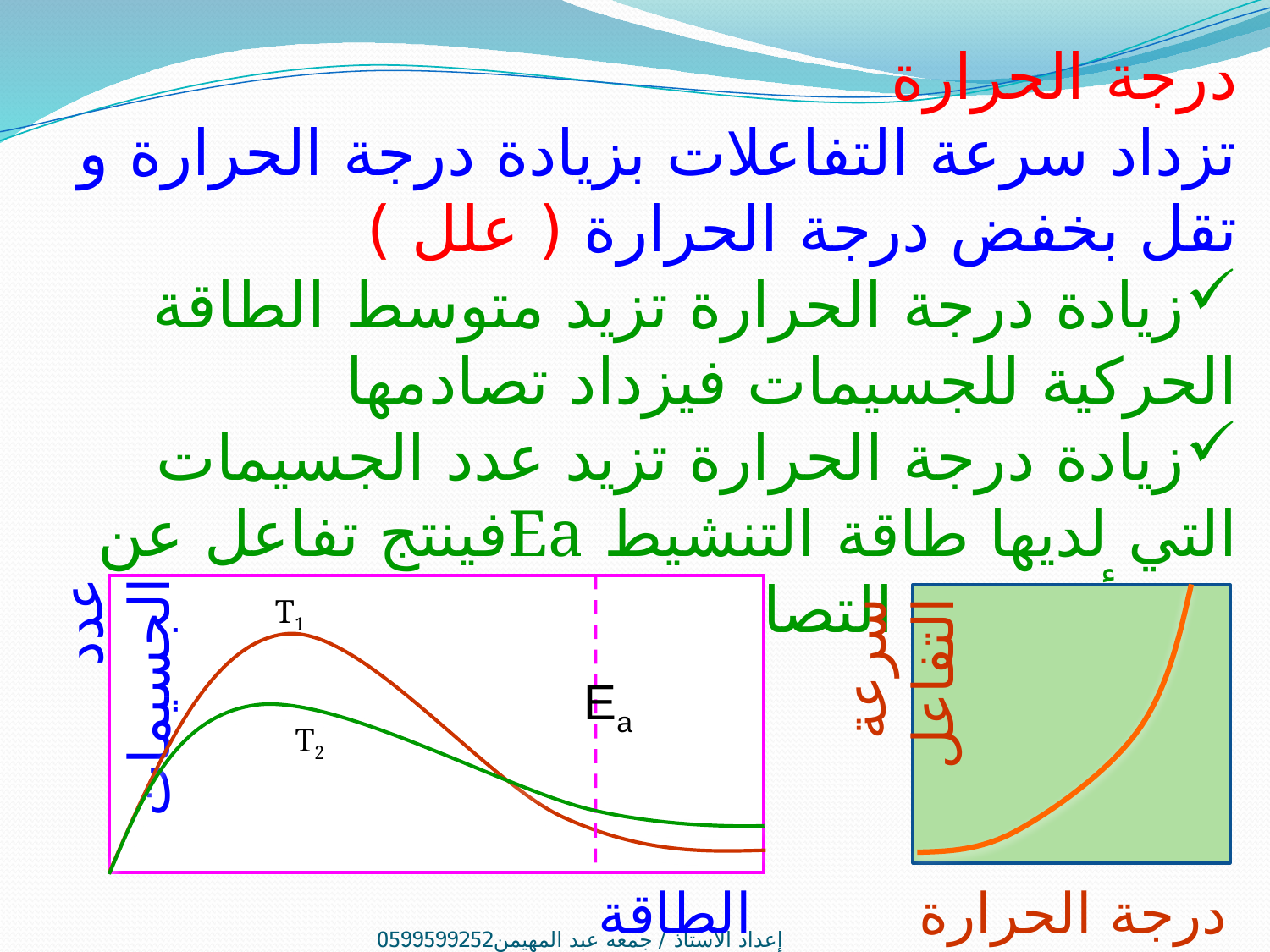

درجة الحرارة
تزداد سرعة التفاعلات بزيادة درجة الحرارة و تقل بخفض درجة الحرارة ( علل )
زيادة درجة الحرارة تزيد متوسط الطاقة الحركية للجسيمات فيزداد تصادمها
زيادة درجة الحرارة تزيد عدد الجسيمات التي لديها طاقة التنشيط Eaفينتج تفاعل عن عدد أكبر من التصادمات

T1

Ea
عدد الجسيمات

سرعة التفاعل
T2
الطاقة
درجة الحرارة
إعداد الأستاذ / جمعه عبد المهيمن0599599252